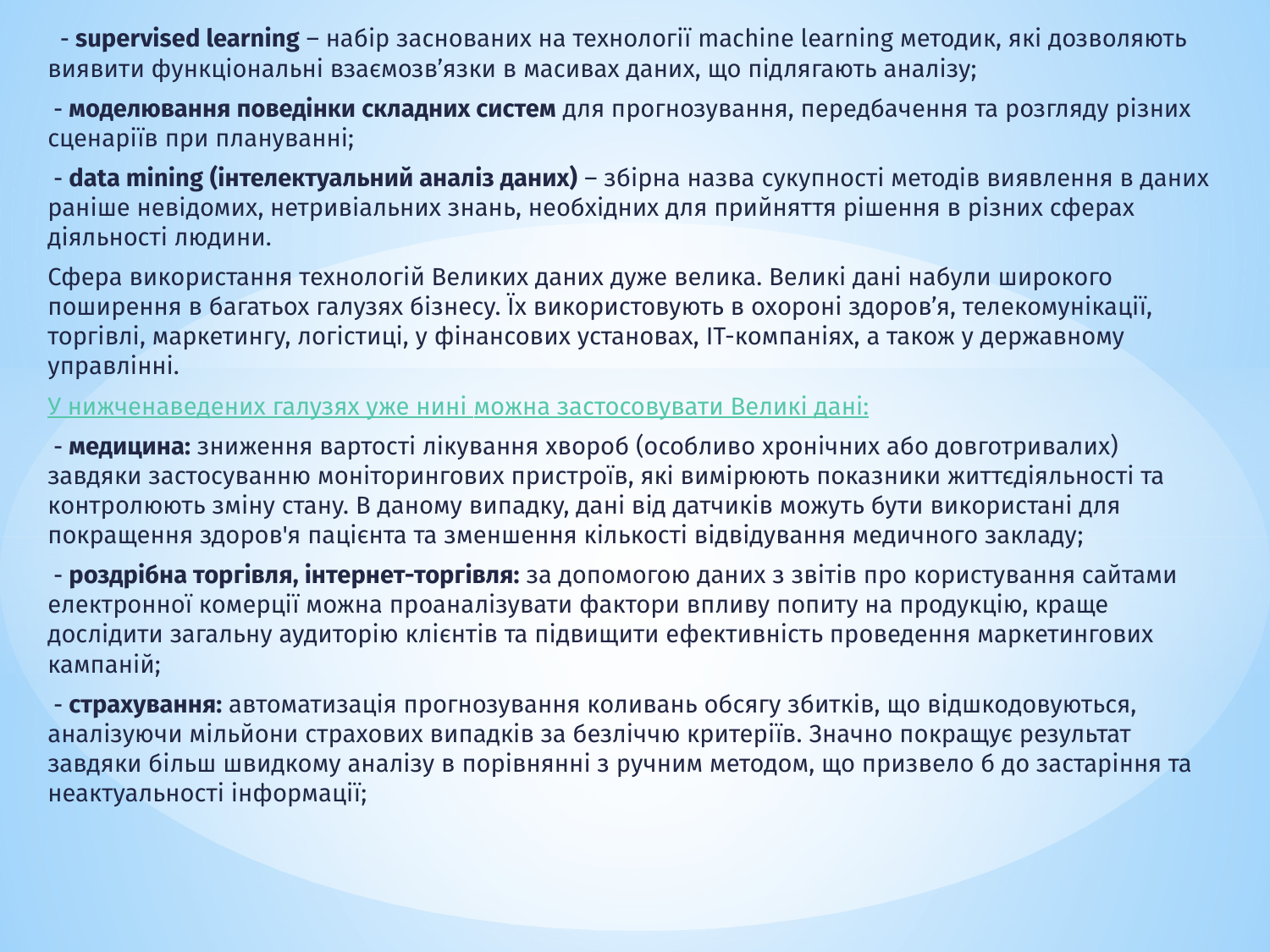

− supervised learning – набір заснованих на технології machine learning методик, які дозволяють виявити функціональні взаємозв’язки в масивах даних, що підлягають аналізу;
 − моделювання поведінки складних систем для прогнозування, передбачення та розгляду різних сценаріїв при плануванні;
 − data mining (інтелектуальний аналіз даних) – збірна назва сукупності методів виявлення в даних раніше невідомих, нетривіальних знань, необхідних для прийняття рішення в різних сферах діяльності людини.
Сфера використання технологій Великих даних дуже велика. Великі дані набули широкого поширення в багатьох галузях бізнесу. Їх використовують в охороні здоров’я, телекомунікації, торгівлі, маркетингу, логістиці, у фінансових установах, ІТ-компаніях, а також у державному управлінні.
У нижченаведених галузях уже нині можна застосовувати Великі дані:
 − медицина: зниження вартості лікування хвороб (особливо хронічних або довготривалих) завдяки застосуванню моніторингових пристроїв, які вимірюють показники життєдіяльності та контролюють зміну стану. В даному випадку, дані від датчиків можуть бути використані для покращення здоров'я пацієнта та зменшення кількості відвідування медичного закладу;
 − роздрібна торгівля, інтернет-торгівля: за допомогою даних з звітів про користування сайтами електронної комерції можна проаналізувати фактори впливу попиту на продукцію, краще дослідити загальну аудиторію клієнтів та підвищити ефективність проведення маркетингових кампаній;
 − страхування: автоматизація прогнозування коливань обсягу збитків, що відшкодовуються, аналізуючи мільйони страхових випадків за безліччю критеріїв. Значно покращує результат завдяки більш швидкому аналізу в порівнянні з ручним методом, що призвело б до застаріння та неактуальності інформації;